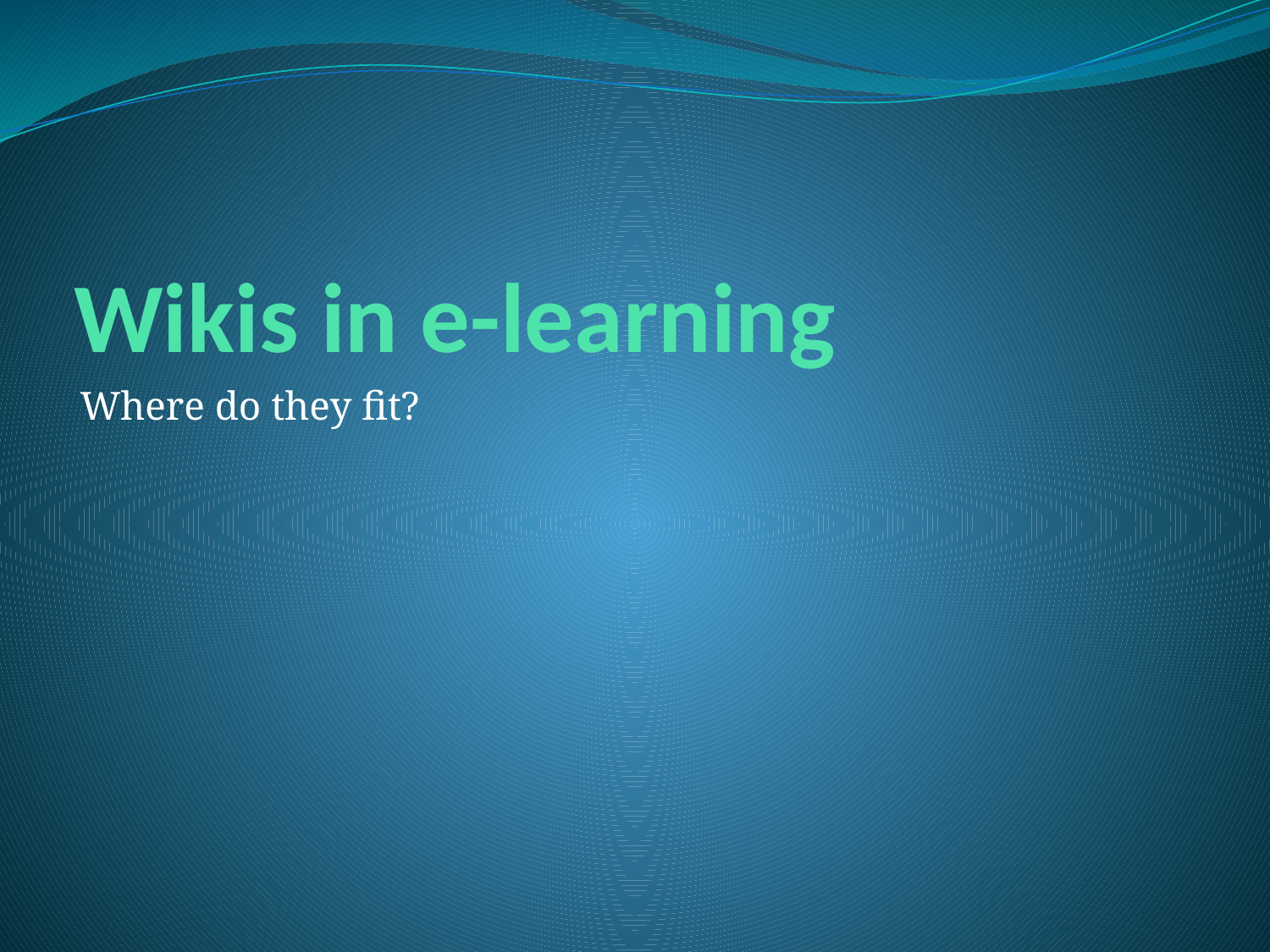

# Wikis in e-learning
Where do they fit?